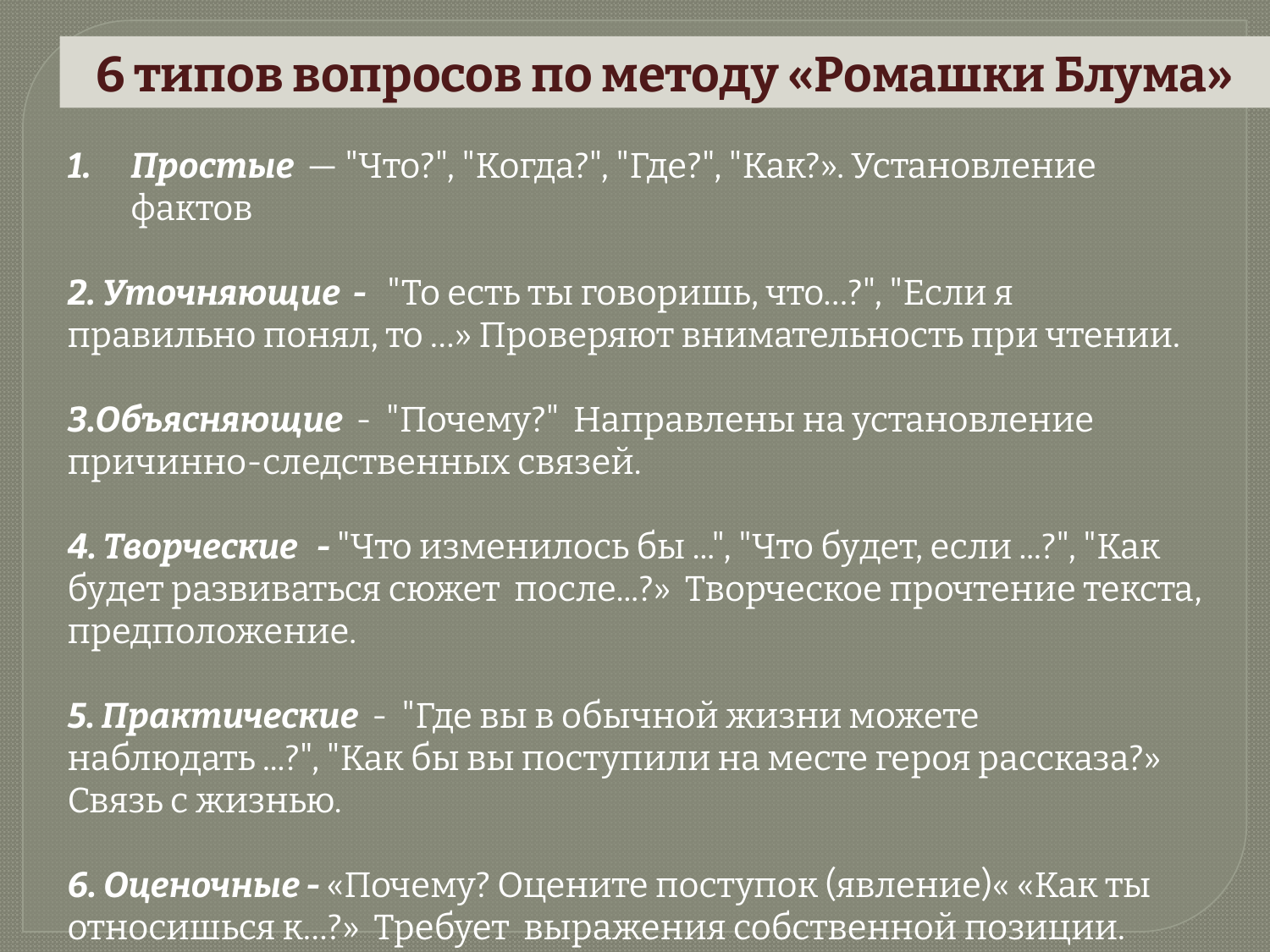

6 типов вопросов по методу «Ромашки Блума»
Простые  — "Что?", "Когда?", "Где?", "Как?». Установление  фактов

2. Уточняющие  -   "То есть ты говоришь, что…?", "Если я правильно понял, то …» Проверяют внимательность при чтении.

3.Объясняющие  -  "Почему?"  Направлены на установление причинно-следственных связей.

4. Творческие   - "Что изменилось бы ...", "Что будет, если ...?", "Как будет развиваться сюжет  после...?»  Творческое прочтение текста, предположение.

5. Практические  -  "Где вы в обычной жизни можете наблюдать ...?", "Как бы вы поступили на месте героя рассказа?» Связь с жизнью.

6. Оценочные - «Почему? Оцените поступок (явление)« «Как ты относишься к…?»  Требует  выражения собственной позиции.